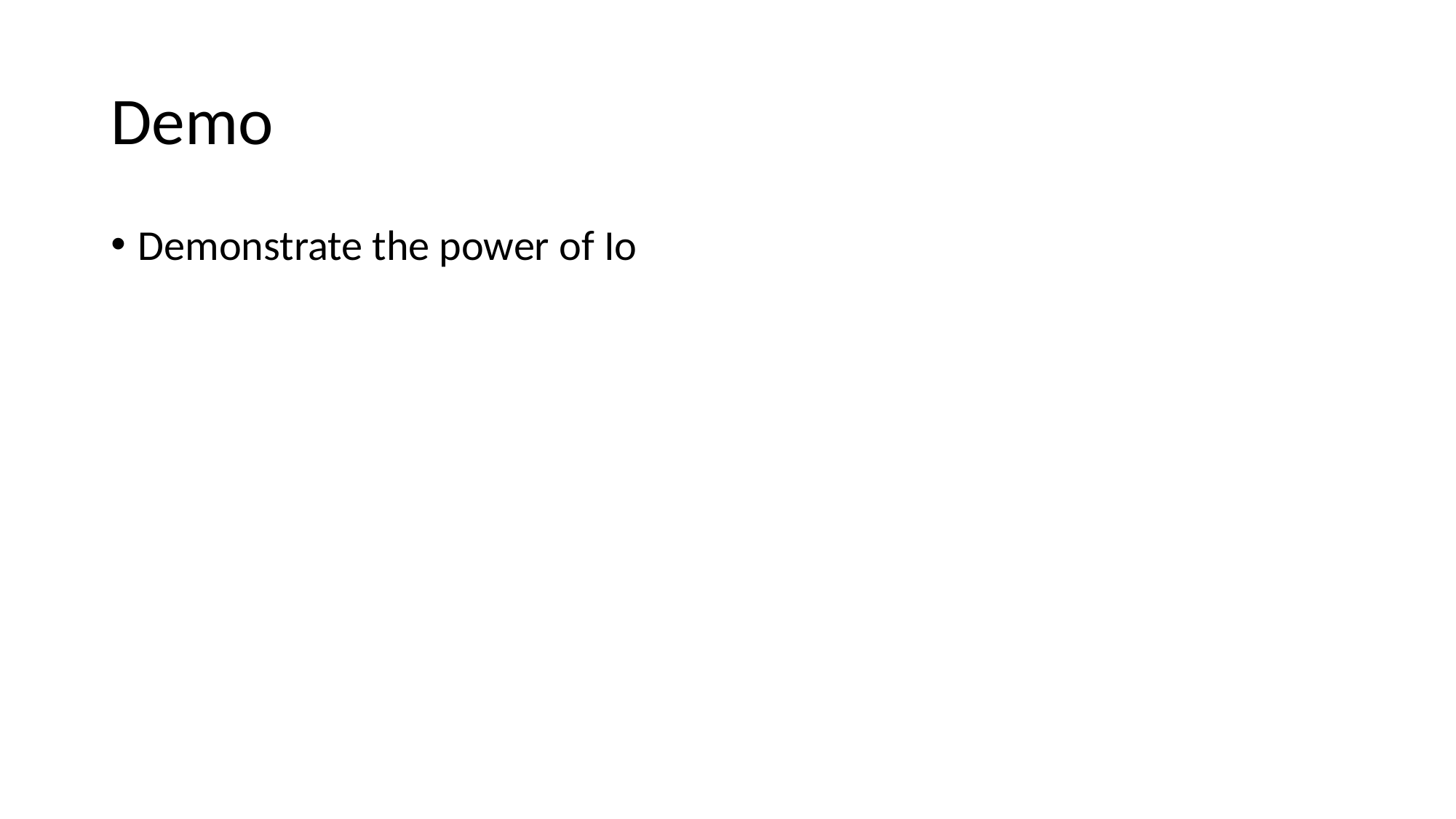

# Demo
Demonstrate the power of Io